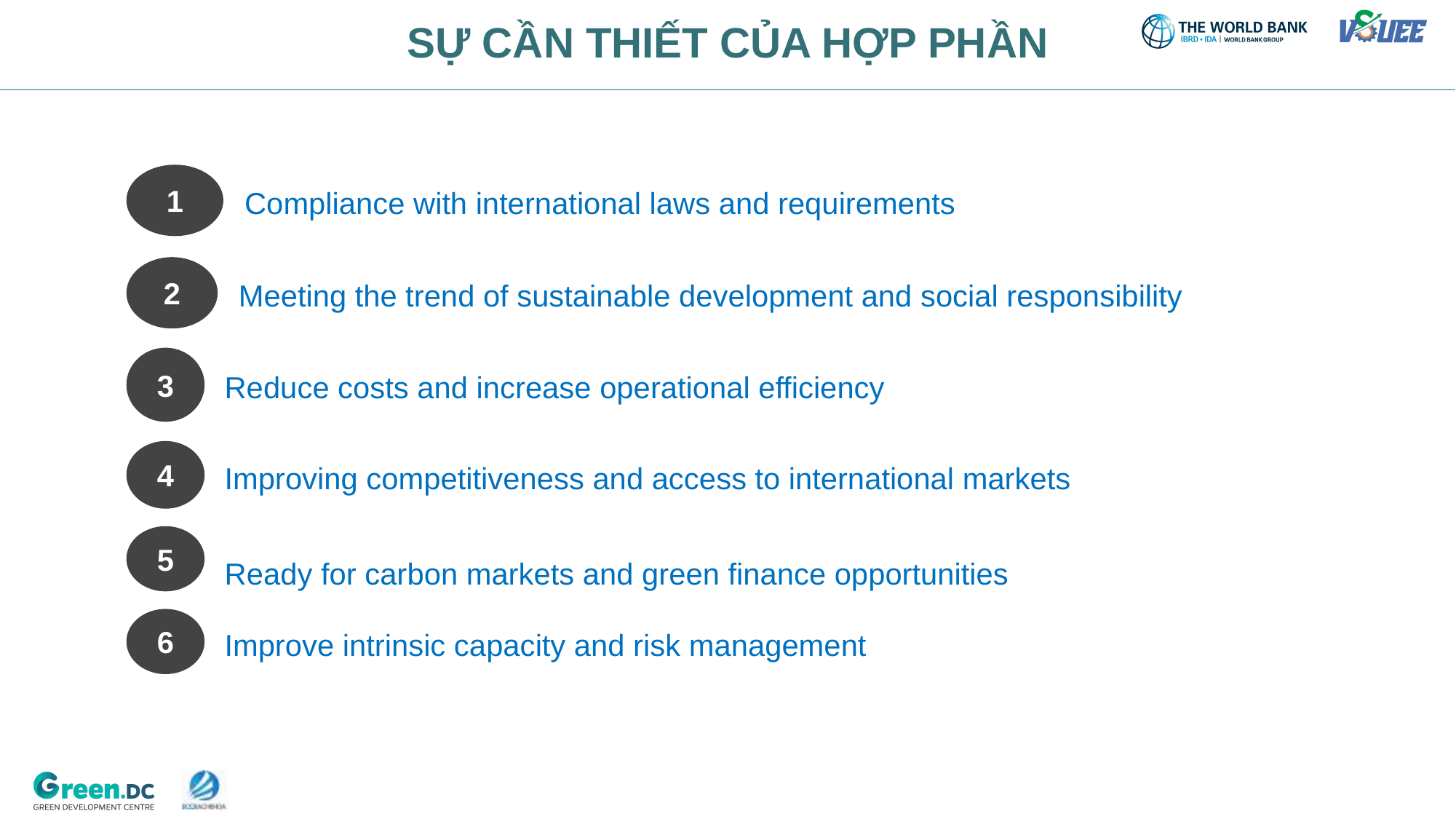

# SỰ CẦN THIẾT CỦA HỢP PHẦN
Compliance with international laws and requirements
1
Meeting the trend of sustainable development and social responsibility
2
3
Reduce costs and increase operational efficiency
4
Improving competitiveness and access to international markets
5
Ready for carbon markets and green finance opportunities
6
Improve intrinsic capacity and risk management